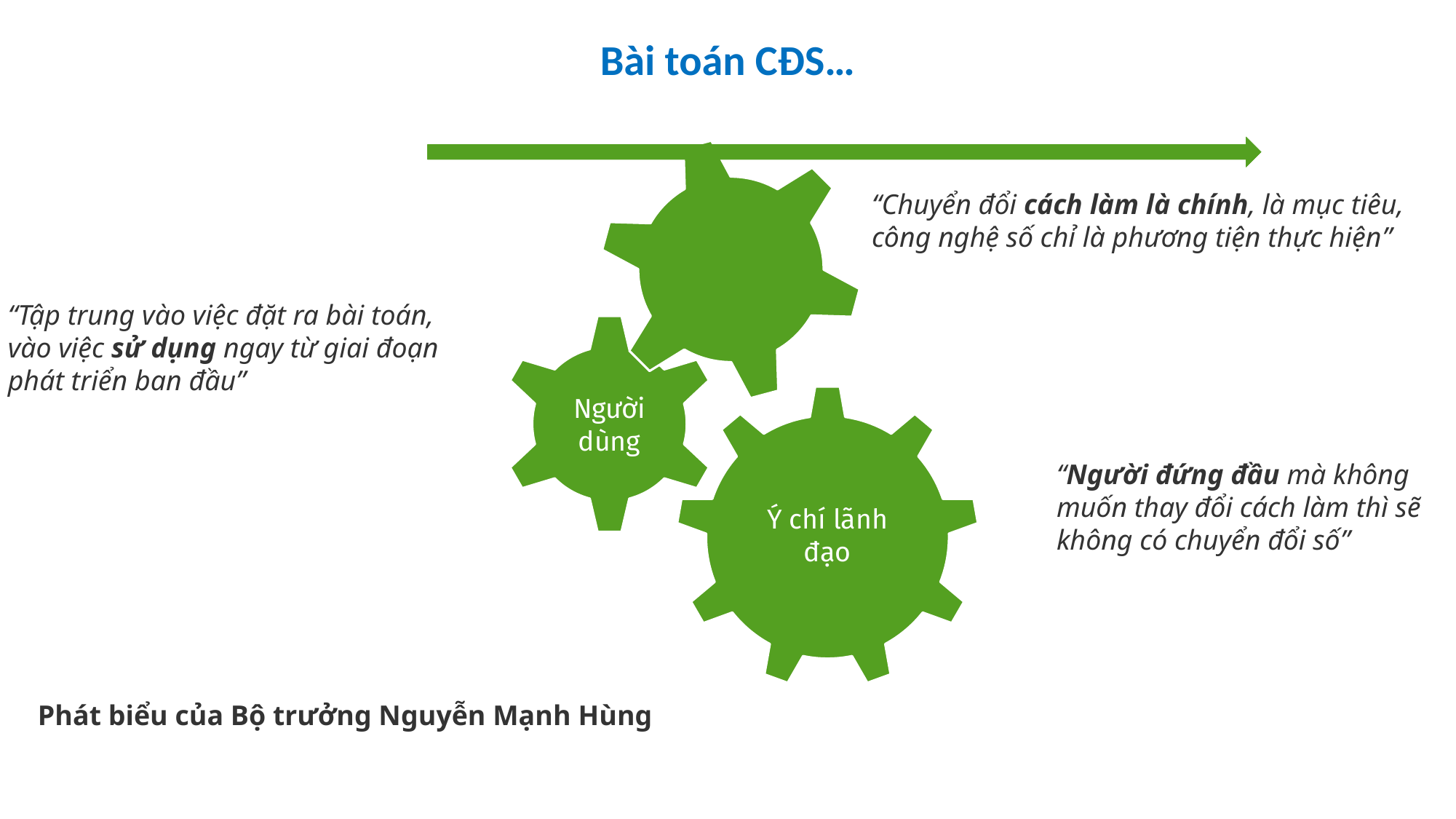

Bài toán CĐS…
Ý chí lãnh đạo
Người dùng
Quy trình
“Chuyển đổi cách làm là chính, là mục tiêu, công nghệ số chỉ là phương tiện thực hiện”
“Tập trung vào việc đặt ra bài toán, vào việc sử dụng ngay từ giai đoạn phát triển ban đầu”
“Người đứng đầu mà không muốn thay đổi cách làm thì sẽ không có chuyển đổi số”
Phát biểu của Bộ trưởng Nguyễn Mạnh Hùng